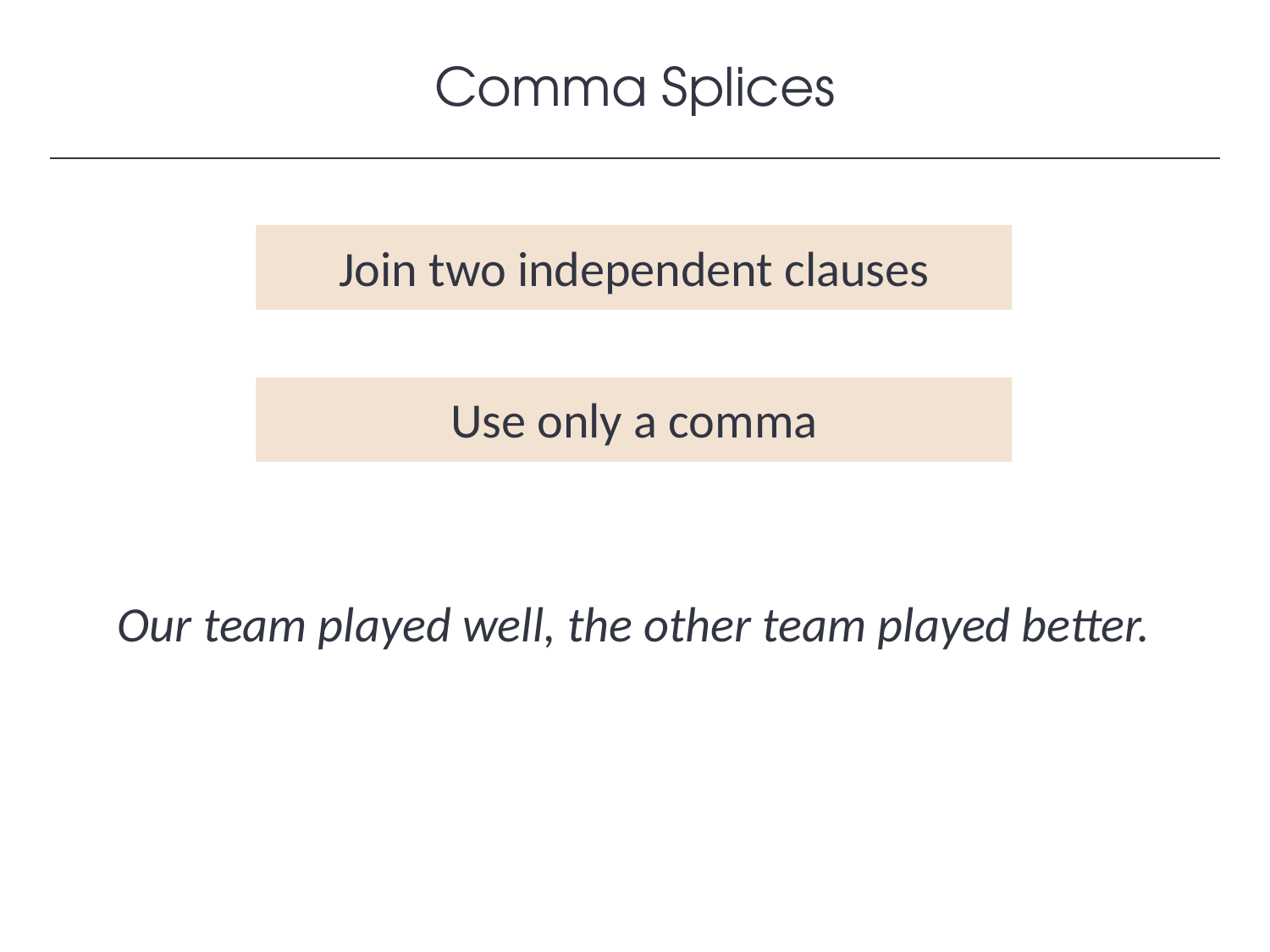

Comma Splices
HAWKES LEARNING

Join two independent clauses

Use only a comma
Our team played well, the other team played better.